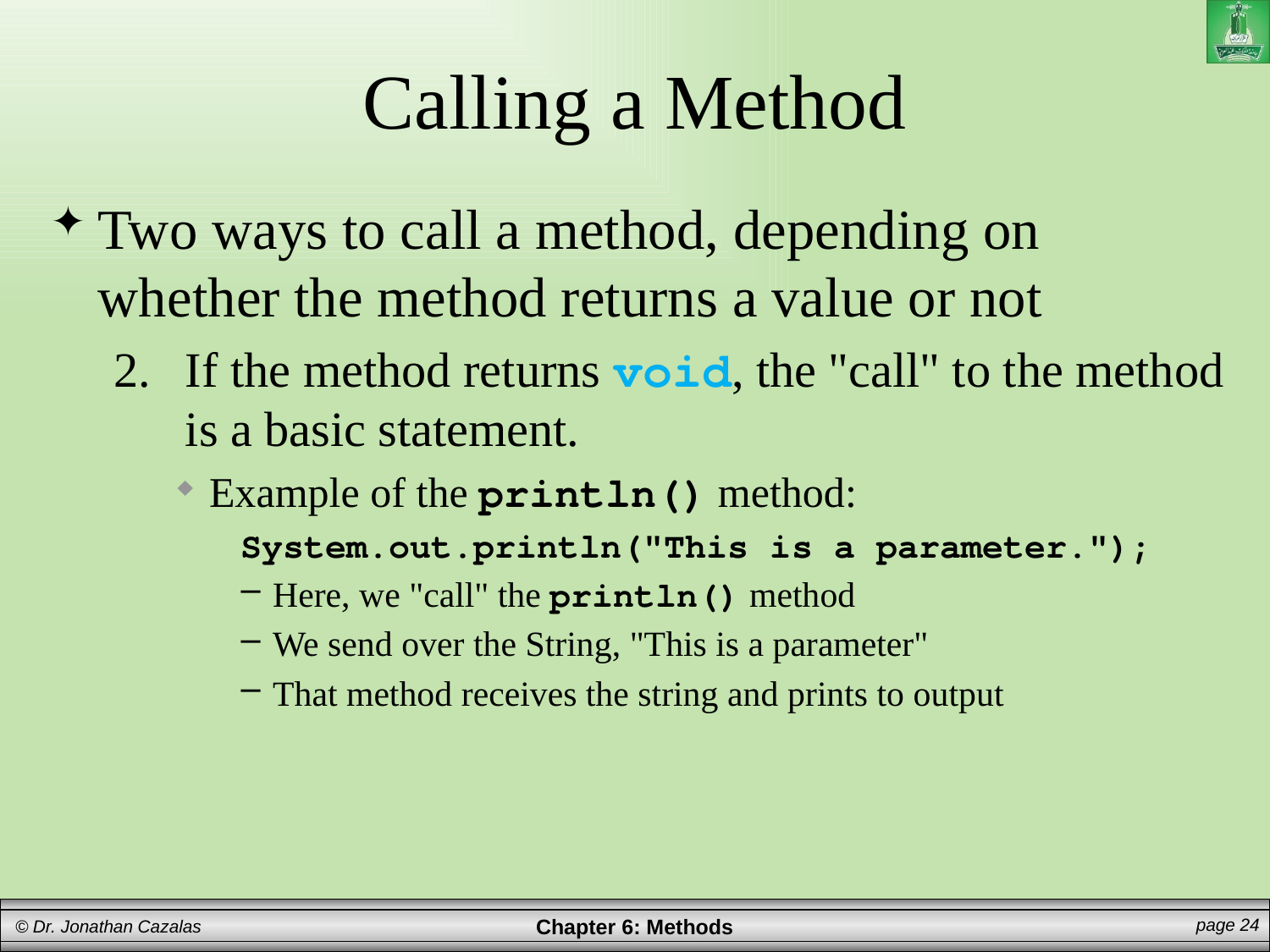

# Calling a Method
Two ways to call a method, depending on whether the method returns a value or not
If the method returns void, the "call" to the method is a basic statement.
Example of the println() method:
System.out.println("This is a parameter.");
Here, we "call" the println() method
We send over the String, "This is a parameter"
That method receives the string and prints to output